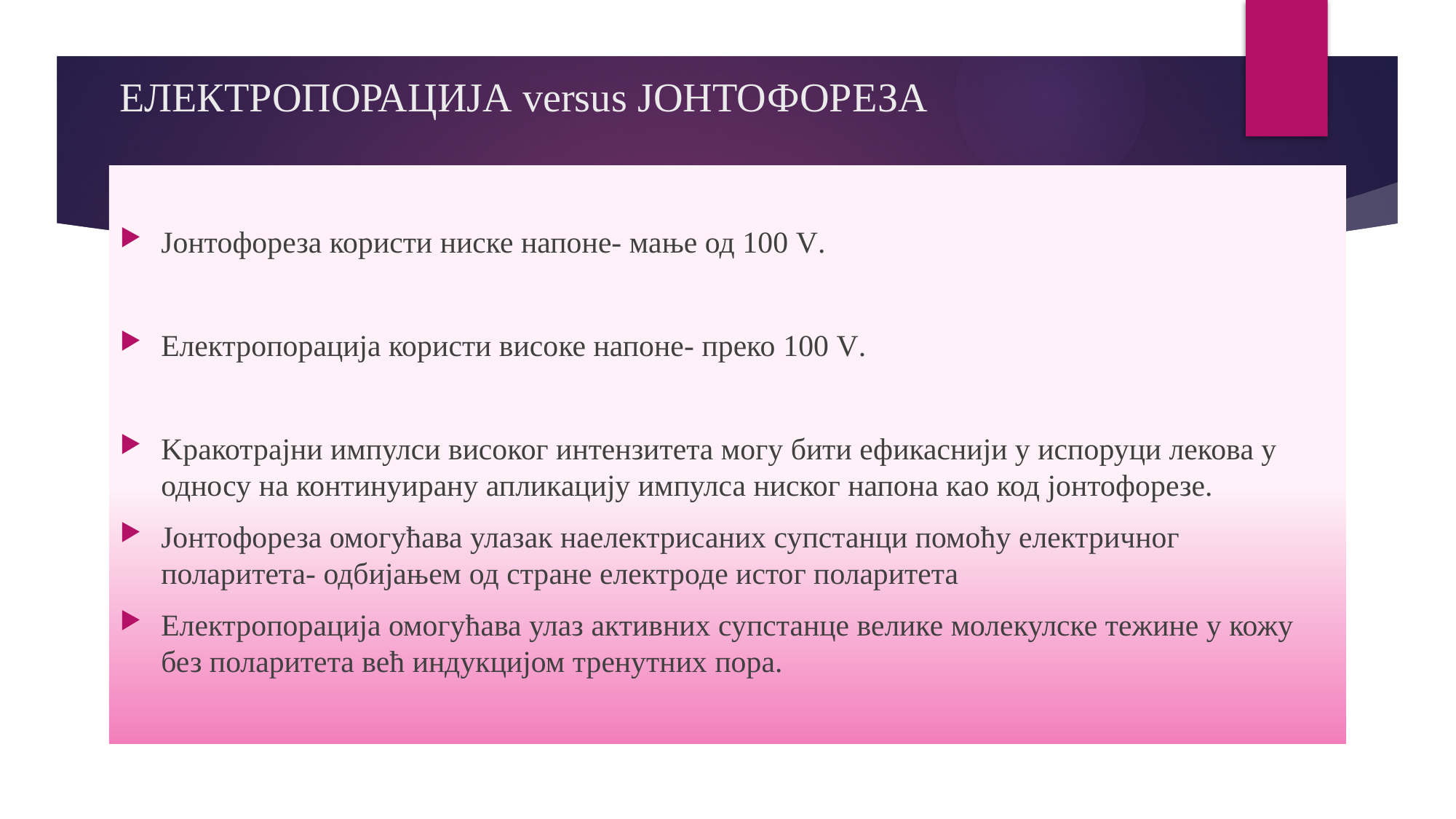

# ЕЛЕКТРОПОРАЦИЈА versus ЈОНТОФОРЕЗА

Jонтофореза користи ниске напоне- мање од 100 V.

Eлектропорација користи високе напоне- преко 100 V.

Kракотрајни импулси високог интензитета могу бити ефикаснији у испоруци лекова у односу на континуирану апликацију импулса ниског напона као код јонтофорезе.
Јонтофореза омогућава улазак наелектрисаних супстанци помоћу електричног поларитета- одбијањем од стране електроде истог поларитета
Електропорација омогућава улаз активних супстанце велике молекулске тежине у кожу без поларитета већ индукцијом тренутних пора.